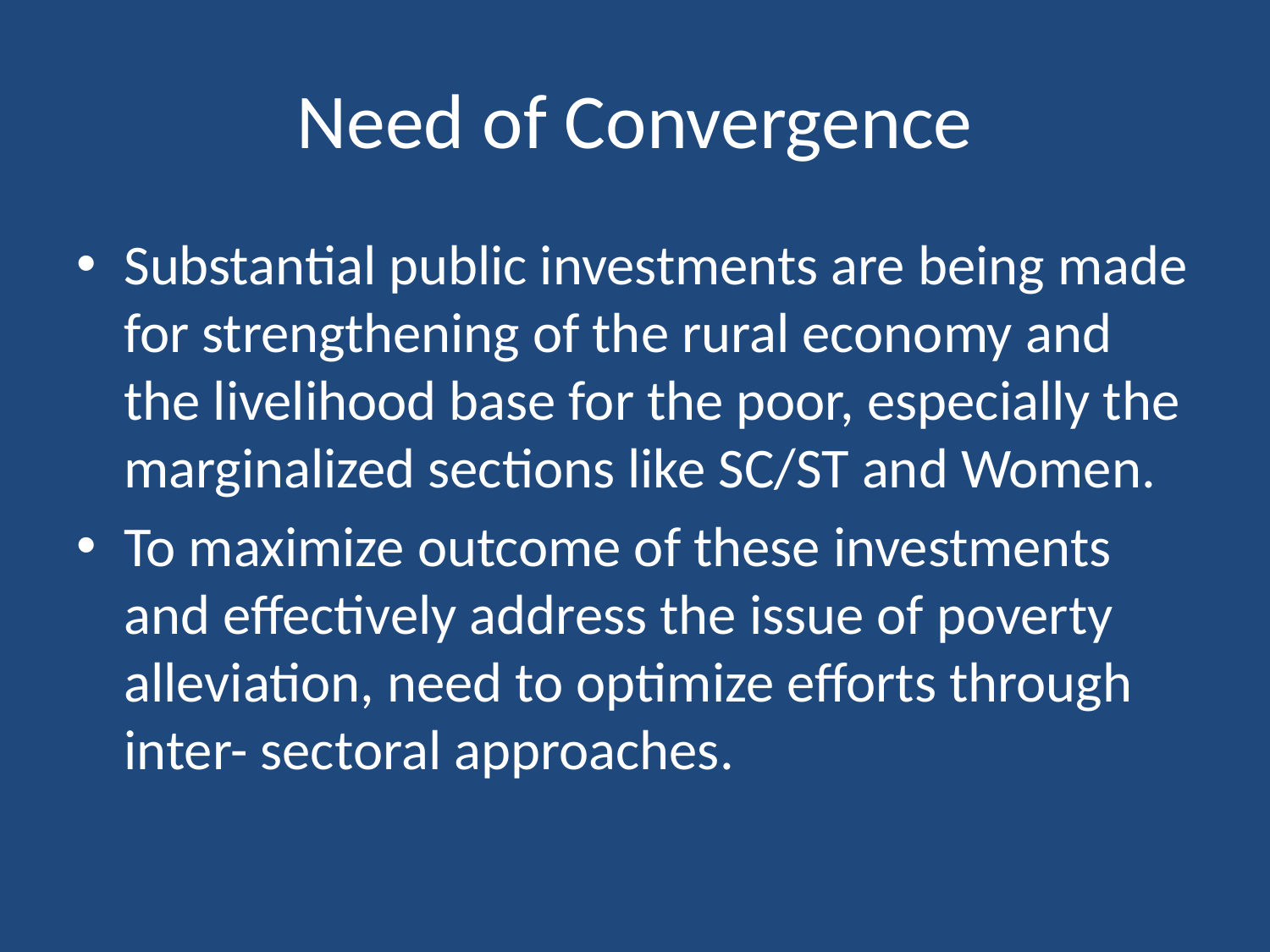

# Need of Convergence
Substantial public investments are being made for strengthening of the rural economy and the livelihood base for the poor, especially the marginalized sections like SC/ST and Women.
To maximize outcome of these investments and effectively address the issue of poverty alleviation, need to optimize efforts through inter- sectoral approaches.